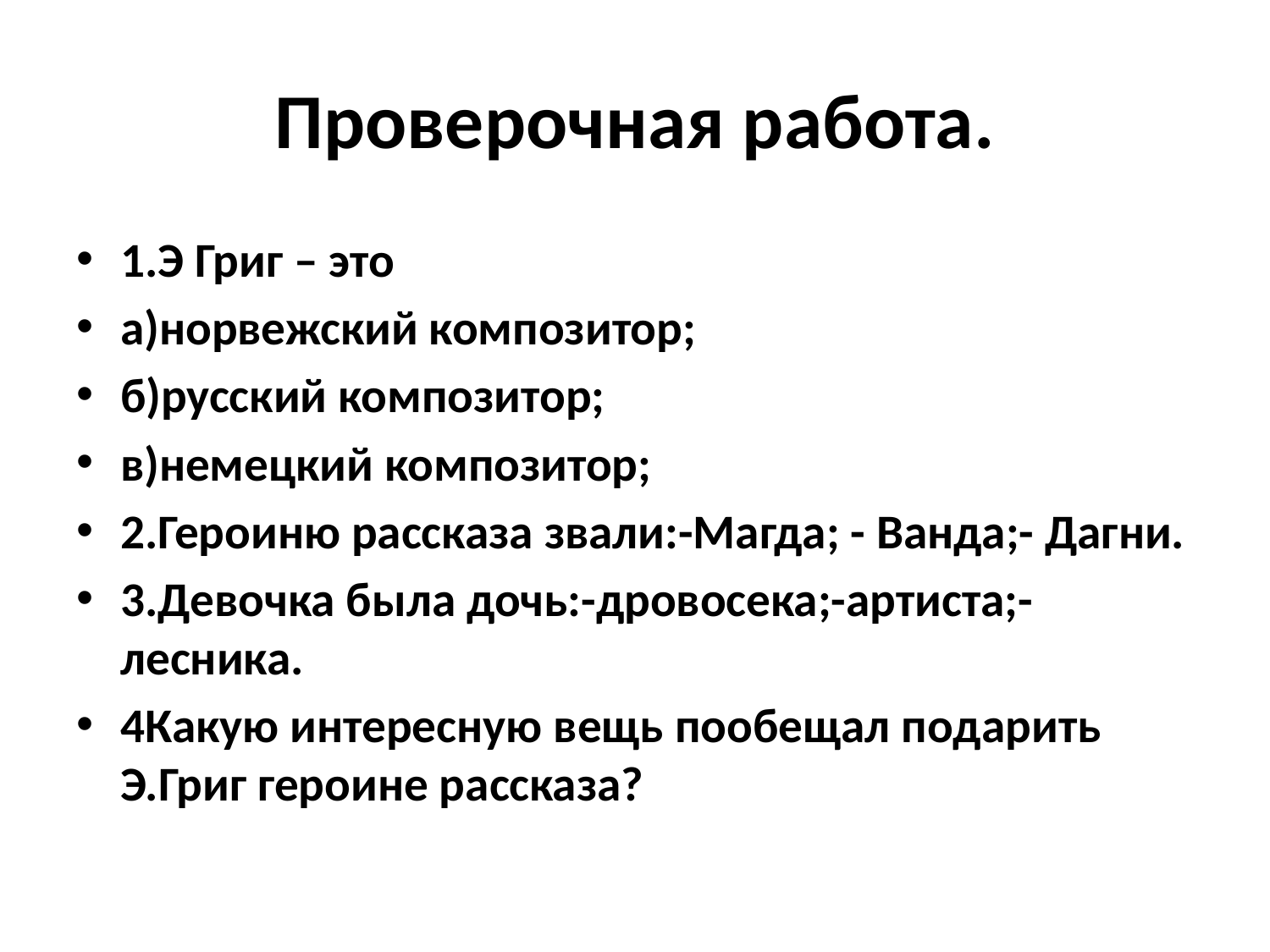

# Проверочная работа.
1.Э Григ – это
а)норвежский композитор;
б)русский композитор;
в)немецкий композитор;
2.Героиню рассказа звали:-Магда; - Ванда;- Дагни.
3.Девочка была дочь:-дровосека;-артиста;-лесника.
4Какую интересную вещь пообещал подарить Э.Григ героине рассказа?